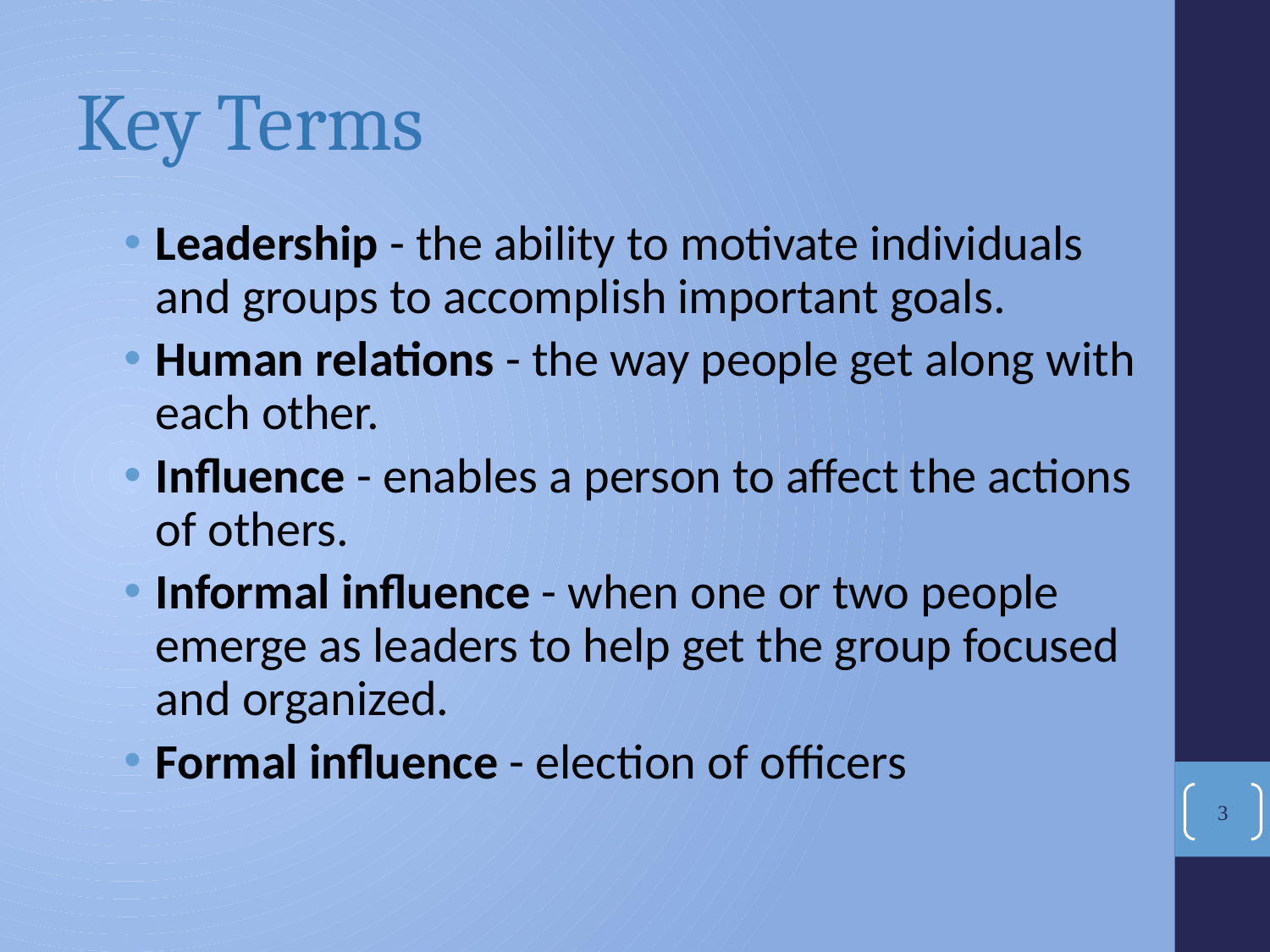

# Key Terms
Leadership - the ability to motivate individuals and groups to accomplish important goals.
Human relations - the way people get along with each other.
Influence - enables a person to affect the actions of others.
Informal influence - when one or two people emerge as leaders to help get the group focused and organized.
Formal influence - election of officers
3